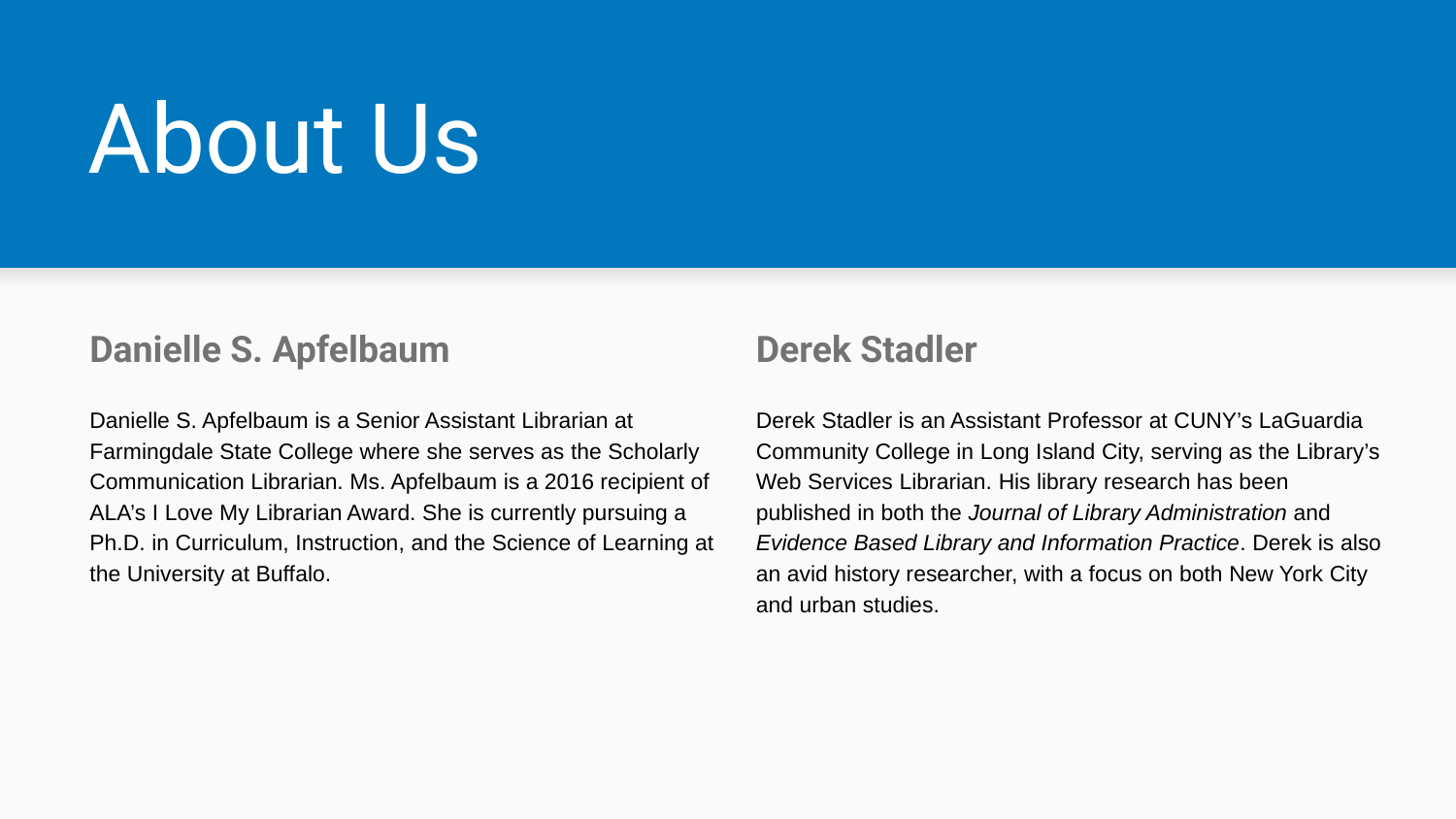

# About Us
Danielle S. Apfelbaum
Danielle S. Apfelbaum is a Senior Assistant Librarian at Farmingdale State College where she serves as the Scholarly Communication Librarian. Ms. Apfelbaum is a 2016 recipient of ALA’s I Love My Librarian Award. She is currently pursuing a Ph.D. in Curriculum, Instruction, and the Science of Learning at the University at Buffalo.
Derek Stadler
Derek Stadler is an Assistant Professor at CUNY’s LaGuardia Community College in Long Island City, serving as the Library’s Web Services Librarian. His library research has been published in both the Journal of Library Administration and Evidence Based Library and Information Practice. Derek is also an avid history researcher, with a focus on both New York City and urban studies.